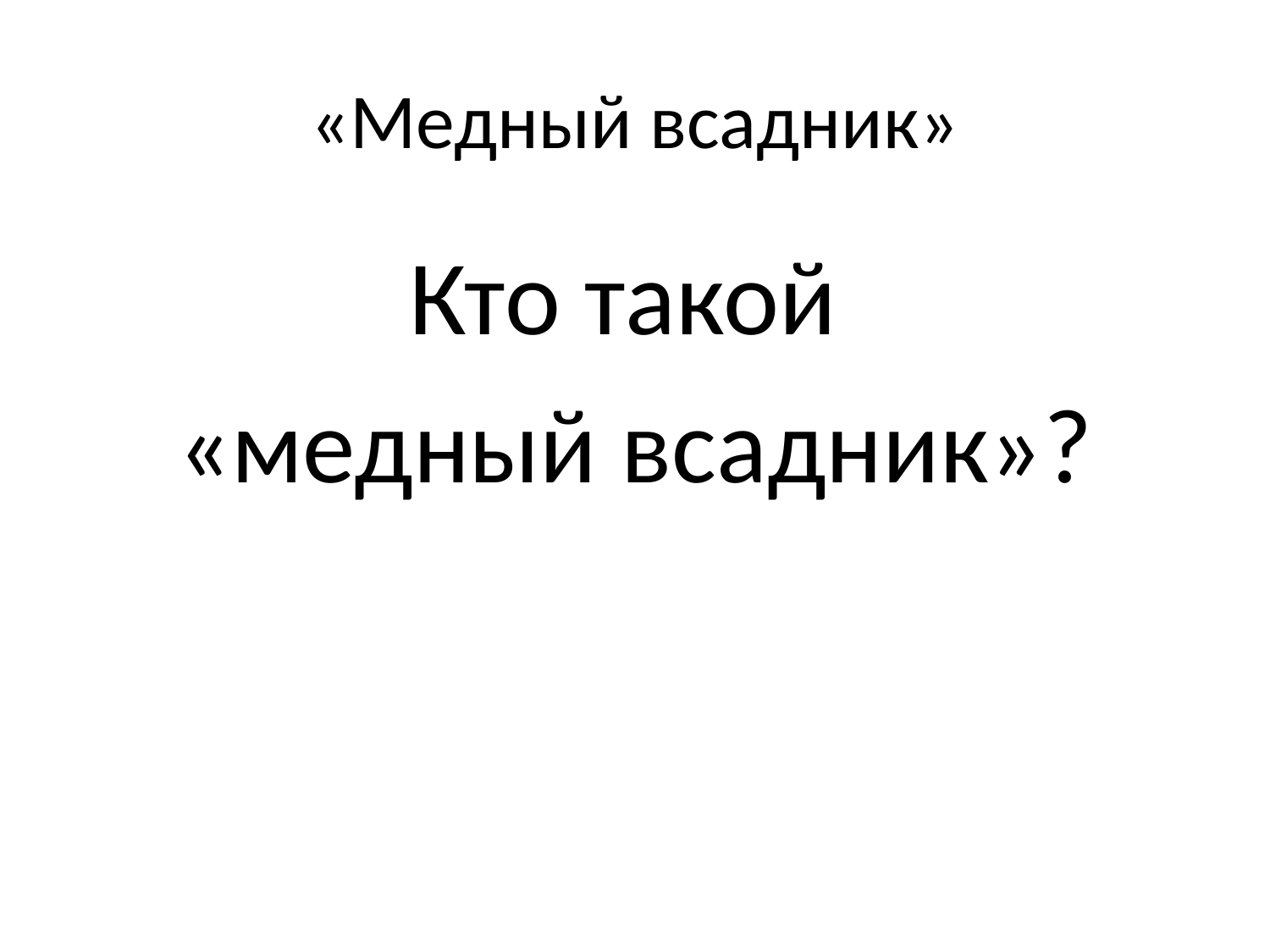

# «Медный всадник»
Кто такой
«медный всадник»?